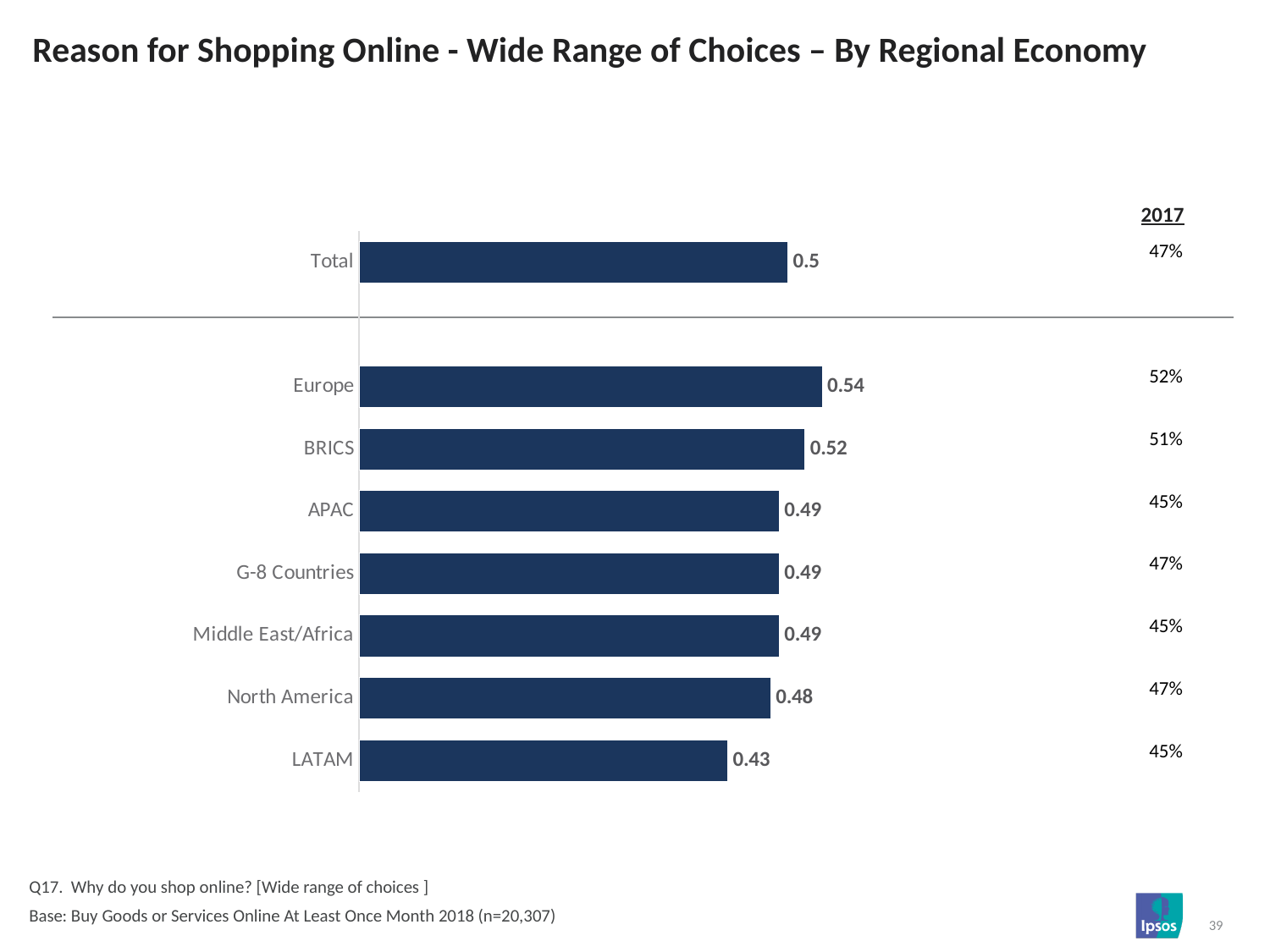

# Reason for Shopping Online - Wide Range of Choices – By Regional Economy
| 2017 |
| --- |

### Chart

| Category | Column1 |
|---|---|
| Total | 0.5 |
|  | None |
| Europe | 0.54 |
| BRICS | 0.52 |
| APAC | 0.49 |
| G-8 Countries | 0.49 |
| Middle East/Africa | 0.49 |
| North America | 0.48 |
| LATAM | 0.43 |
| 47% |
| --- |
|  |
| 52% |
| 51% |
| 45% |
| 47% |
| 45% |
| 47% |
| 45% |
Q17.  Why do you shop online? [Wide range of choices ]
Base: Buy Goods or Services Online At Least Once Month 2018 (n=20,307)